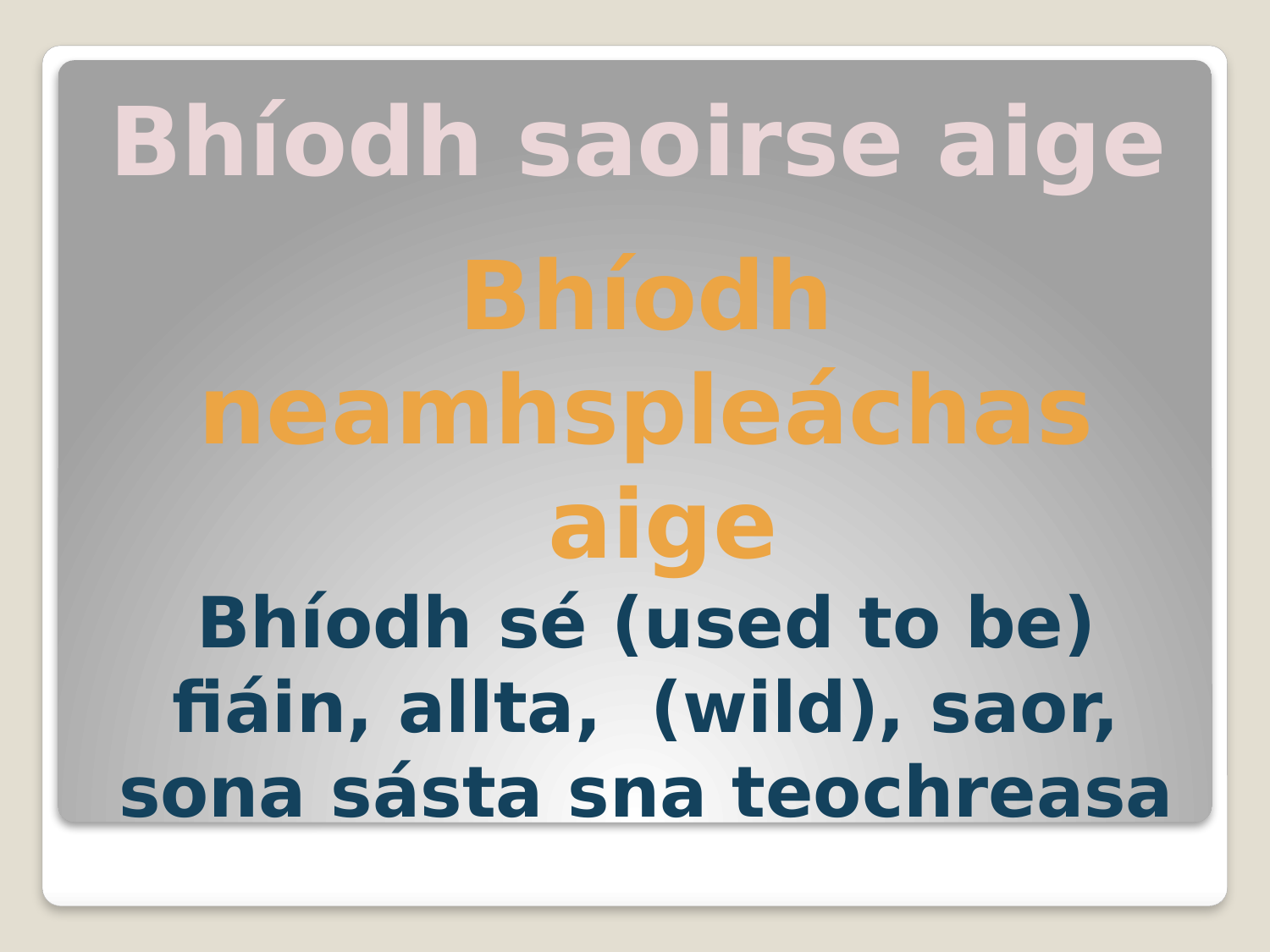

Bhíodh saoirse aige

Bhíodh neamhspleáchas
 aige
Bhíodh sé (used to be)
fiáin, allta,  (wild), saor, sona sásta sna teochreasa